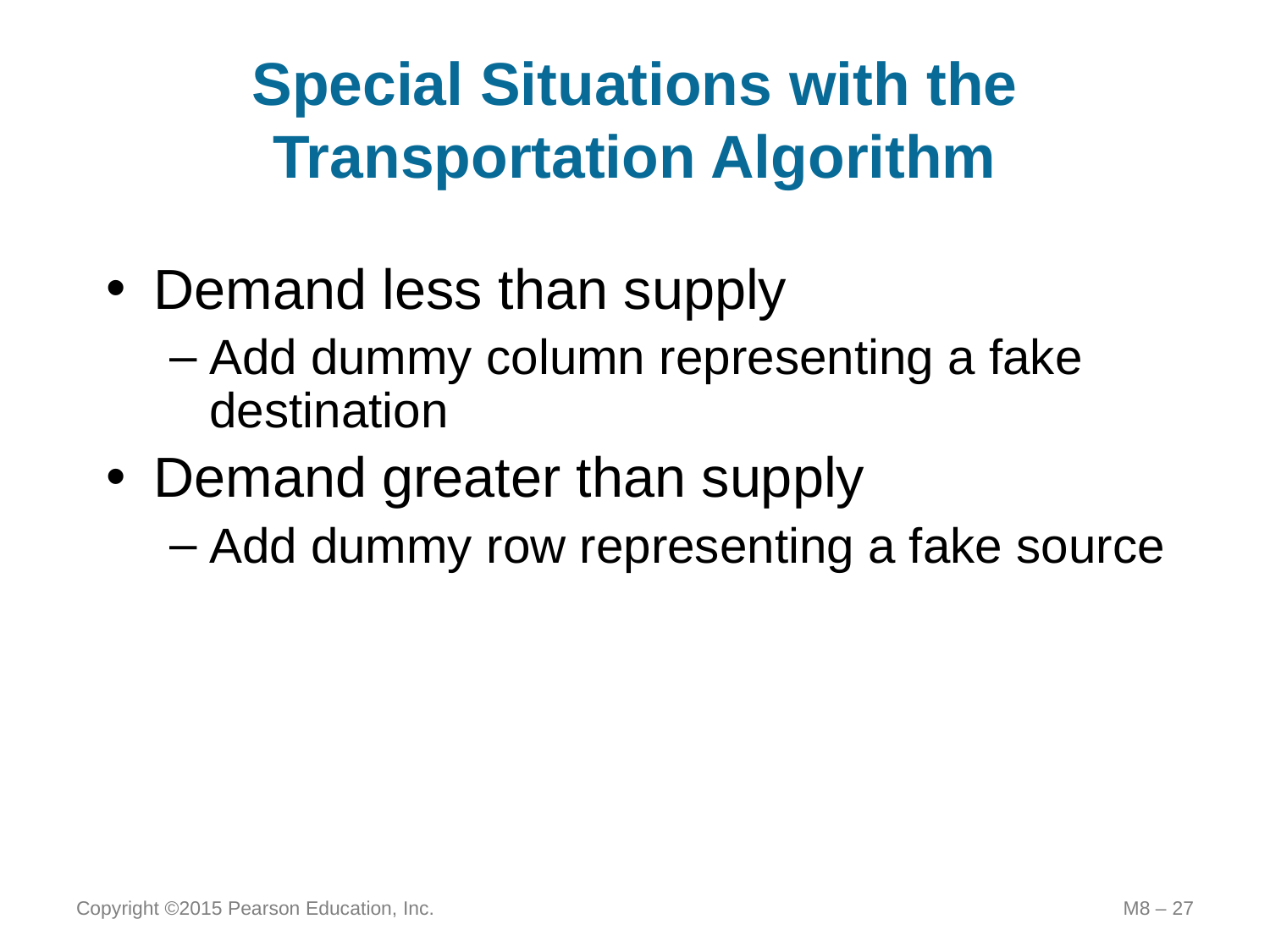

# Special Situations with the Transportation Algorithm
Demand less than supply
Add dummy column representing a fake destination
Demand greater than supply
Add dummy row representing a fake source
Copyright ©2015 Pearson Education, Inc.
M8 – 27